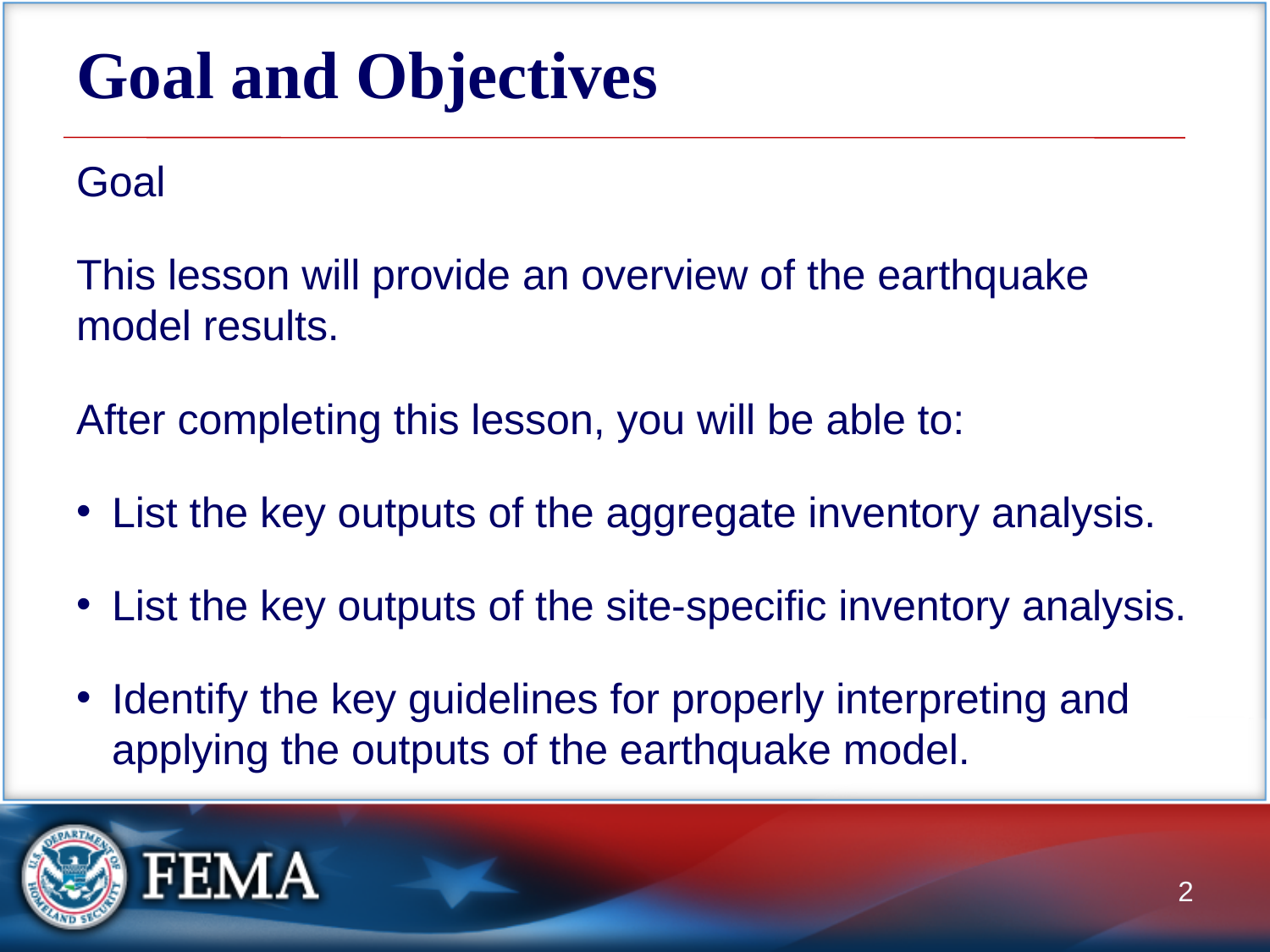

# Goal and Objectives
Goal
This lesson will provide an overview of the earthquake model results.
After completing this lesson, you will be able to:
List the key outputs of the aggregate inventory analysis.
List the key outputs of the site-specific inventory analysis.
Identify the key guidelines for properly interpreting and applying the outputs of the earthquake model.
2